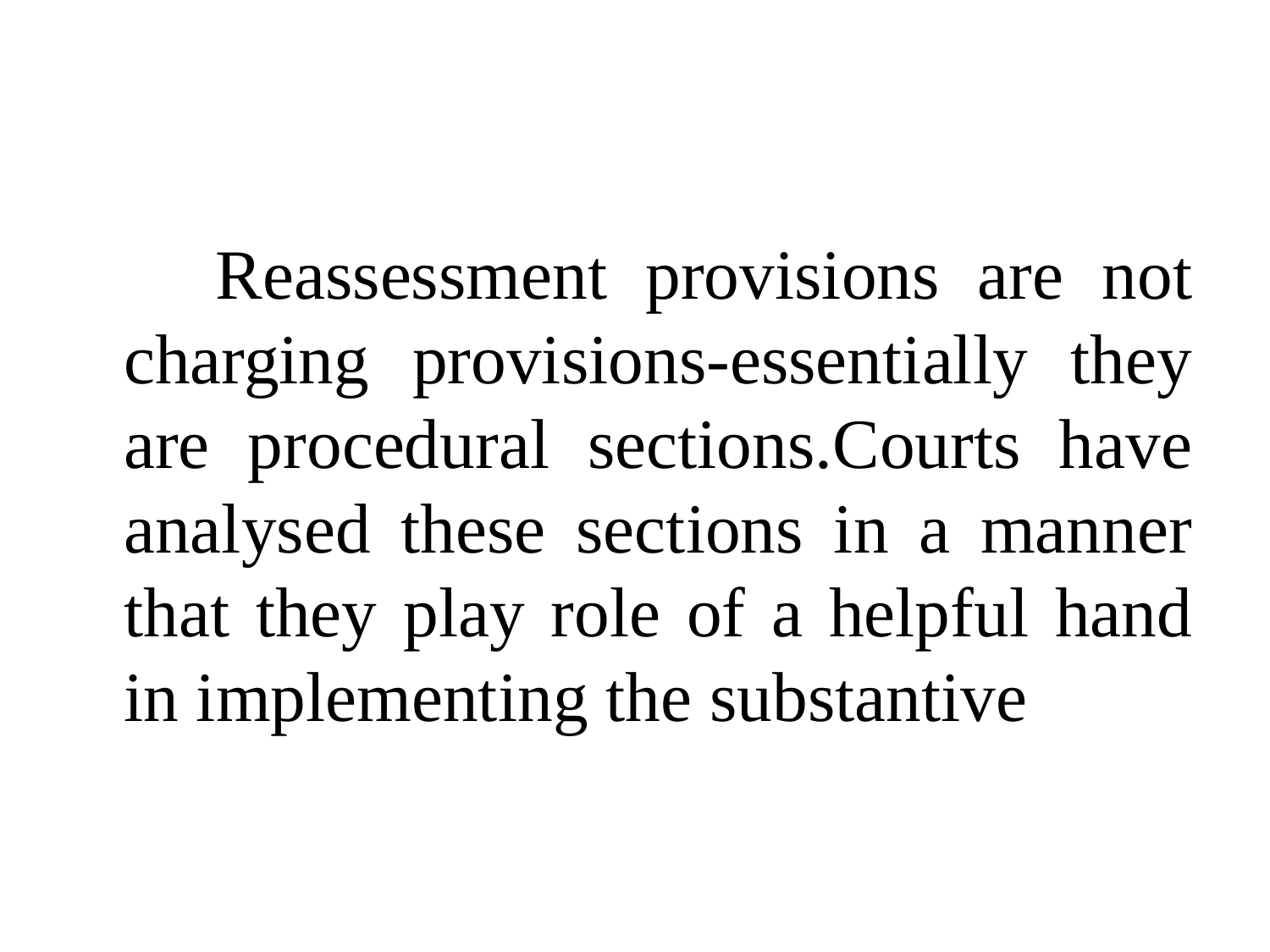

#
    Reassessment provisions are not charging provisions-essentially they are procedural sections.Courts have analysed these sections in a manner that they play role of a helpful hand in implementing the substantive